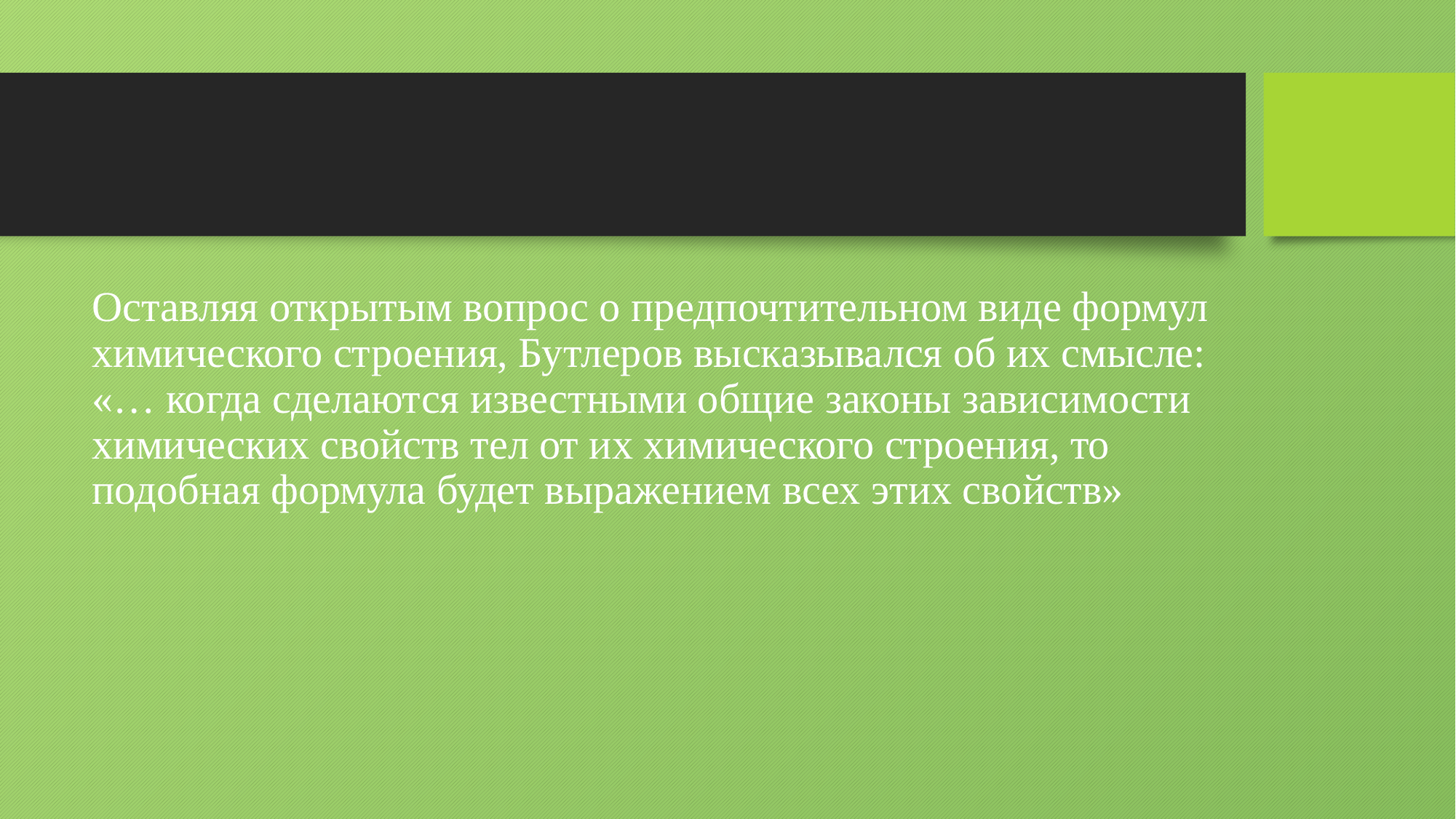

#
Оставляя открытым вопрос о предпочтительном виде формул химического строения, Бутлеров высказывался об их смысле: «… когда сделаются известными общие законы зависимости химических свойств тел от их химического строения, то подобная формула будет выражением всех этих свойств»